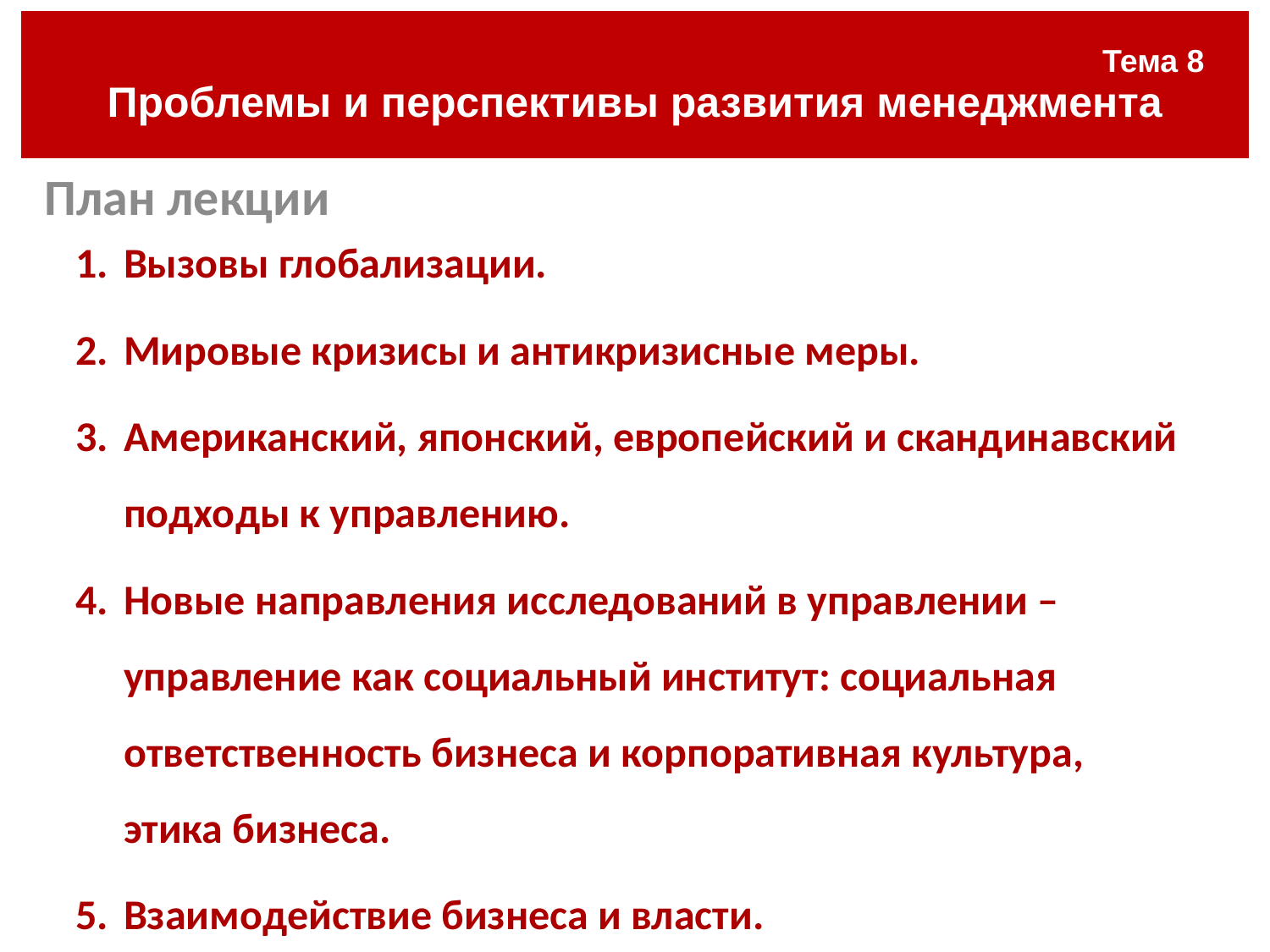

| Тема 8 Проблемы и перспективы развития менеджмента |
| --- |
#
План лекции
Вызовы глобализации.
Мировые кризисы и антикризисные меры.
Американский, японский, европейский и скандинавский подходы к управлению.
Новые направления исследований в управлении – управление как социальный институт: социальная ответственность бизнеса и корпоративная культура, этика бизнеса.
Взаимодействие бизнеса и власти.